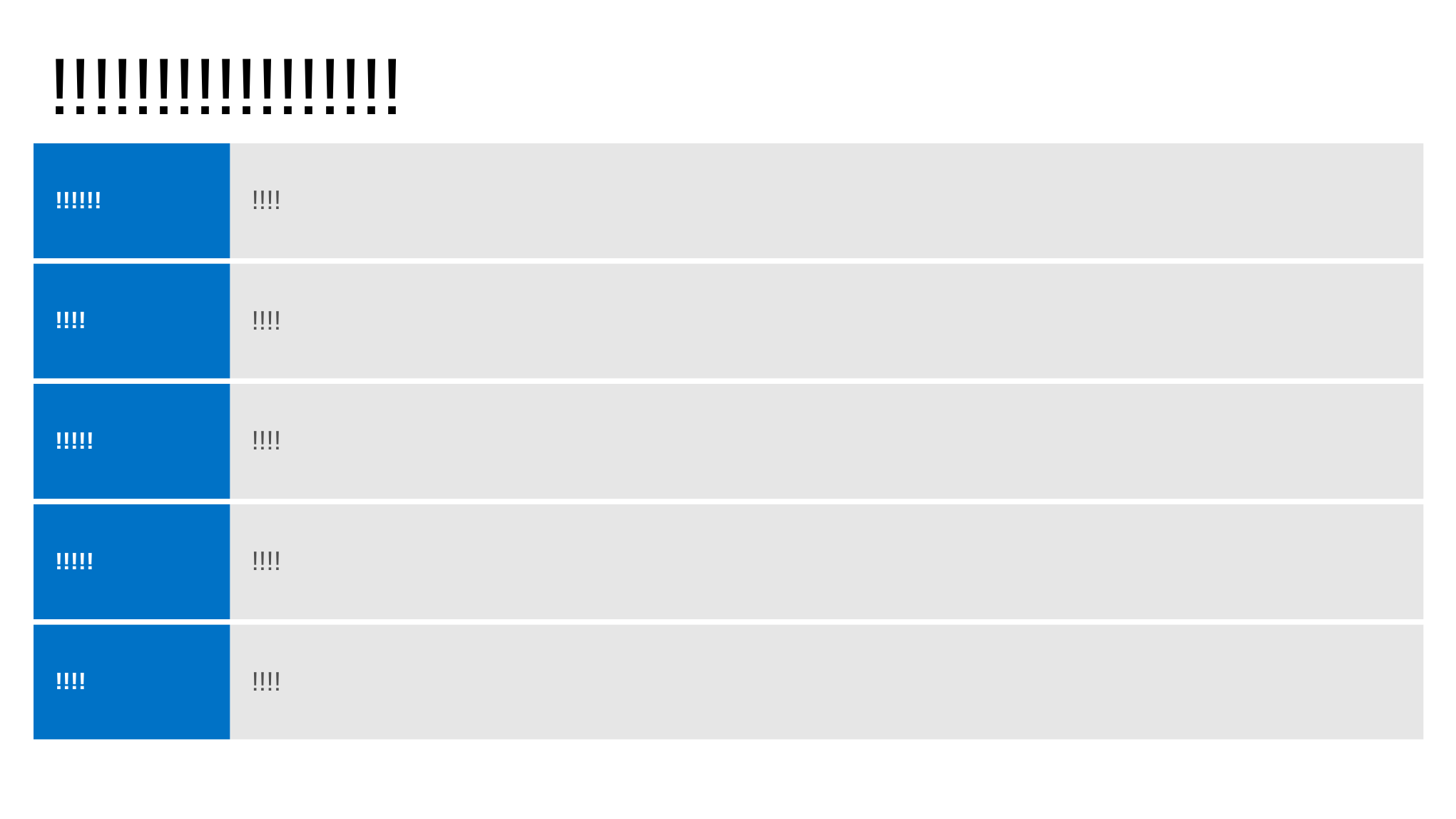

# !!!!!!!!!!!!!!!!!

!!!!!!
!!!!
!!!!
!!!!
!!!!
!!!!!
!!!!
!!!!!
!!!!
!!!!